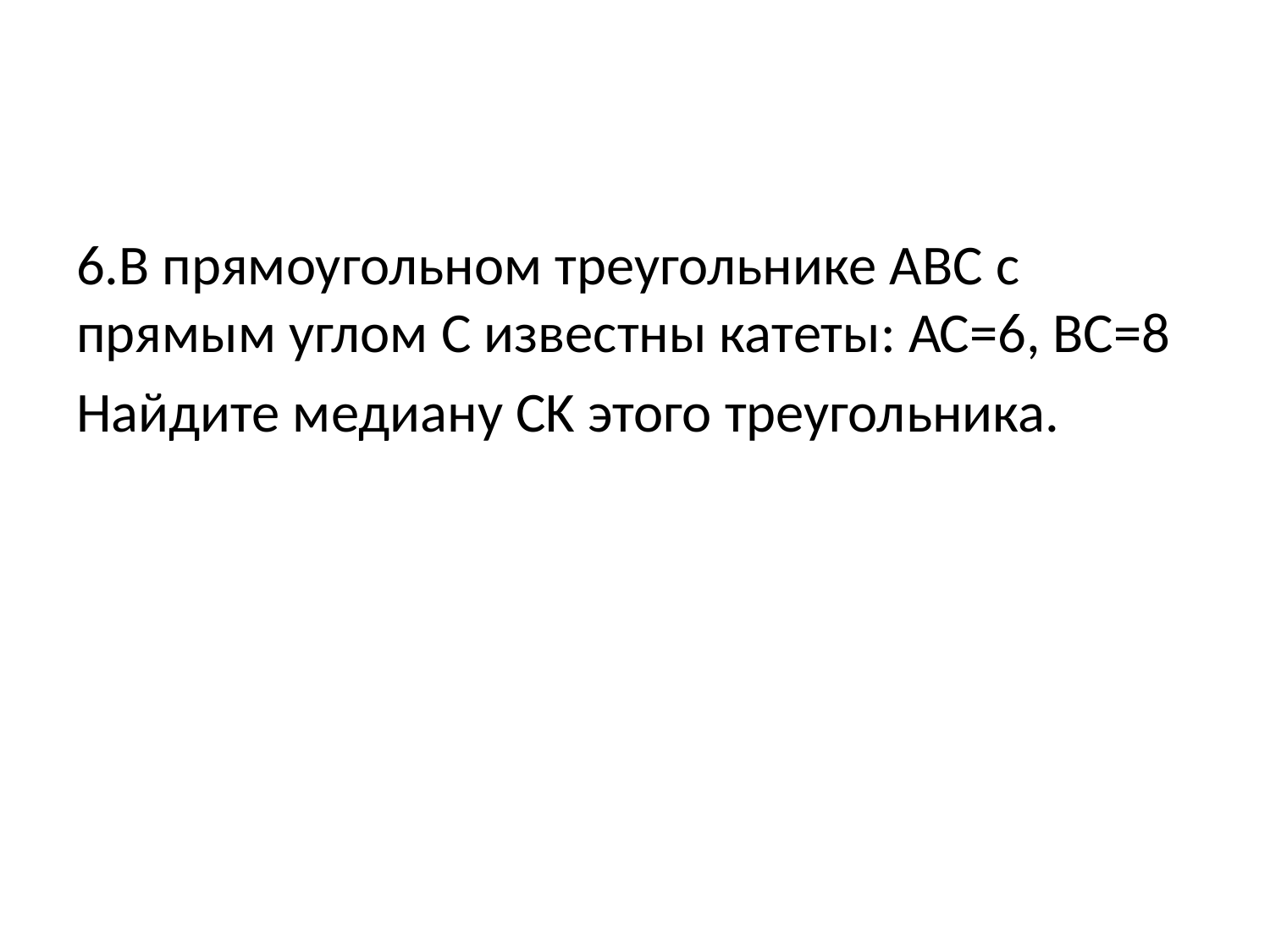

#
6.В прямоугольном треугольнике ABC с прямым углом C известны катеты: АС=6, ВС=8
Найдите медиану CK этого треугольника.